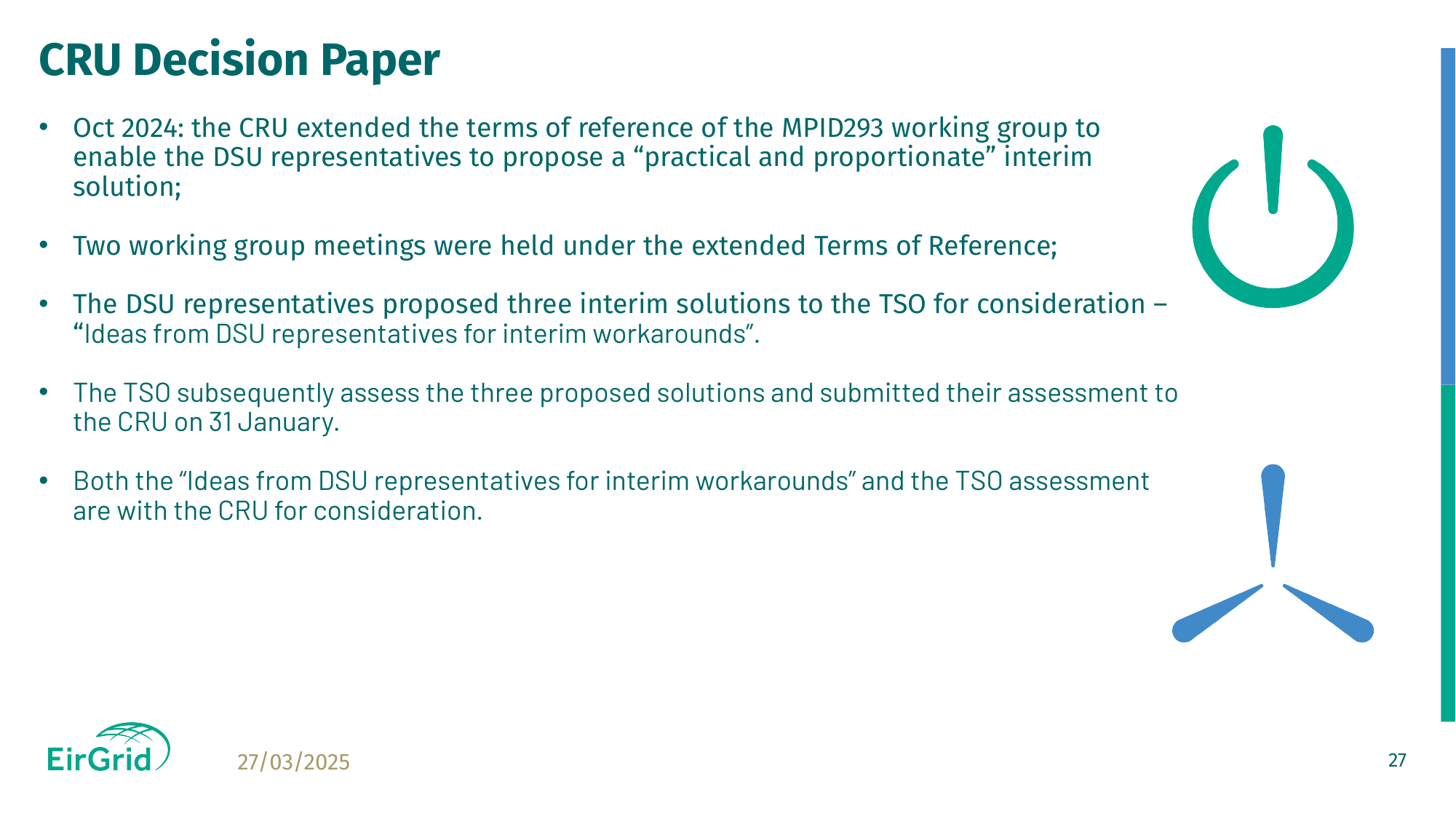

# CRU Decision Paper
Oct 2024: the CRU extended the terms of reference of the MPID293 working group to enable the DSU representatives to propose a “practical and proportionate” interim solution;

Two working group meetings were held under the extended Terms of Reference;

The DSU representatives proposed three interim solutions to the TSO for consideration – “Ideas from DSU representatives for interim workarounds”.

The TSO subsequently assess the three proposed solutions and submitted their assessment to the CRU on 31 January.

Both the “Ideas from DSU representatives for interim workarounds” and the TSO assessment are with the CRU for consideration.

27
27/03/2025